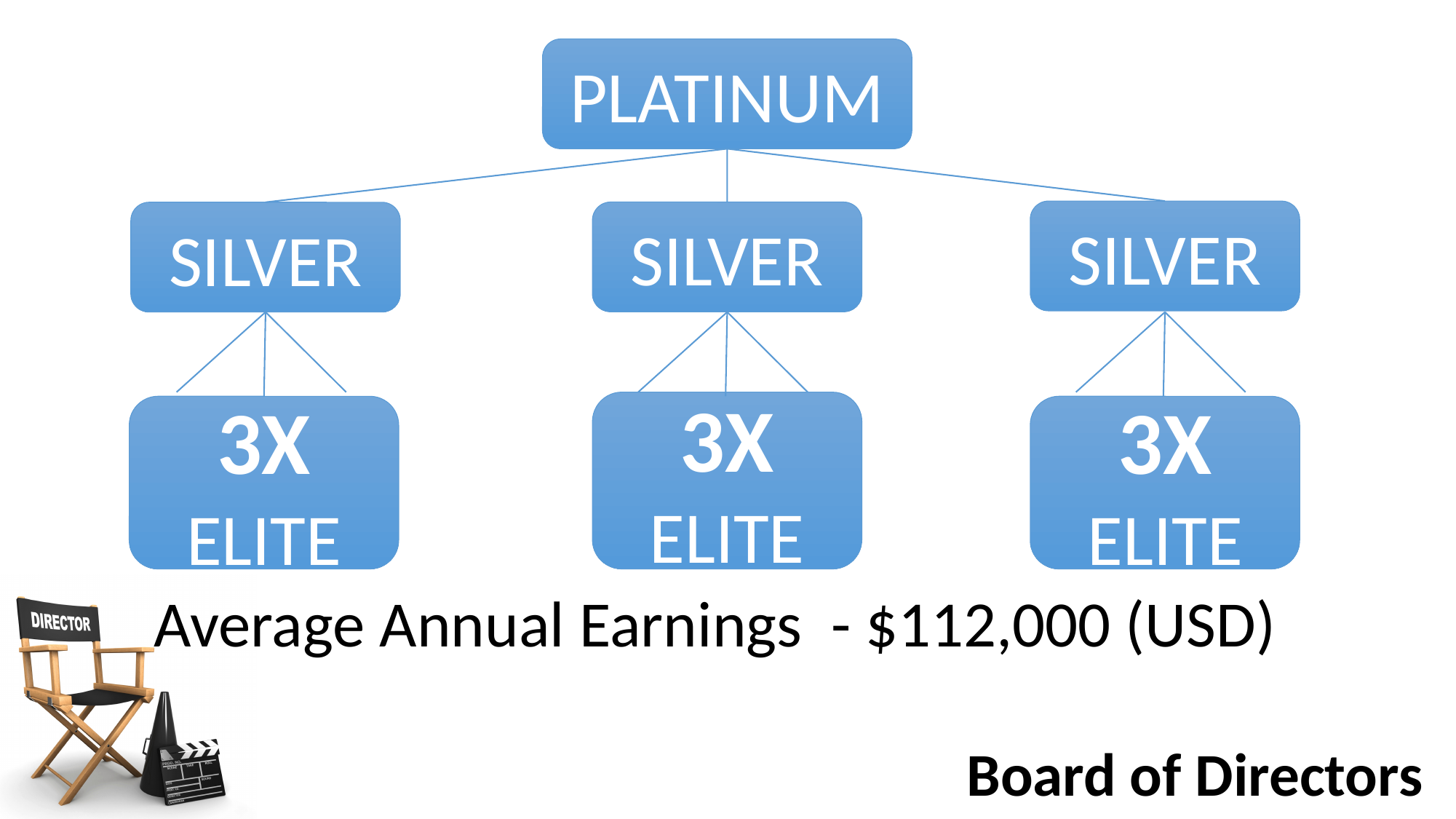

PLATINUM
SILVER
SILVER
SILVER
3X ELITE
3X ELITE
3X ELITE
Average Annual Earnings  - $112,000 (USD)